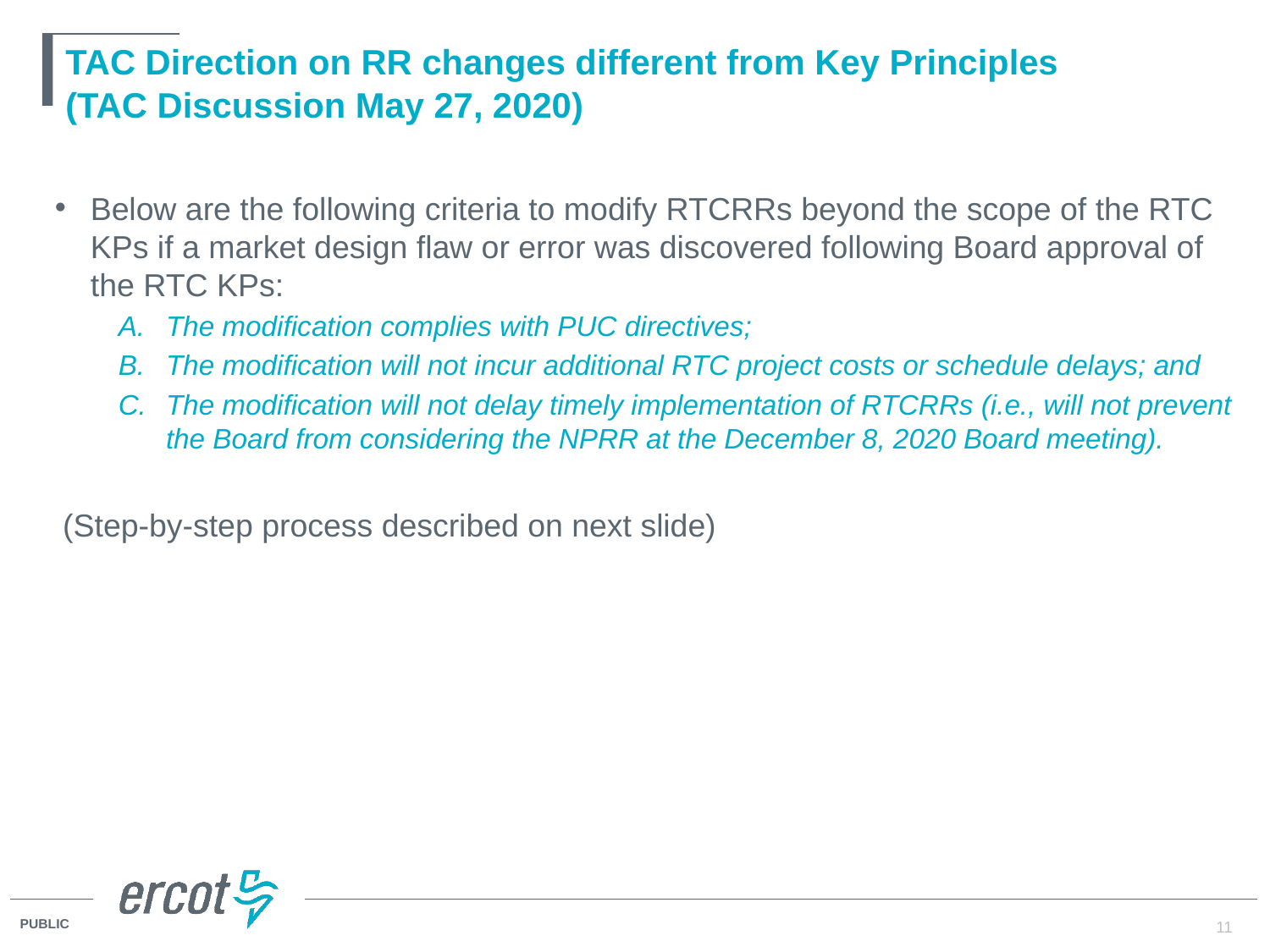

# TAC Direction on RR changes different from Key Principles (TAC Discussion May 27, 2020)

Below are the following criteria to modify RTCRRs beyond the scope of the RTC KPs if a market design flaw or error was discovered following Board approval of the RTC KPs:
The modification complies with PUC directives;
The modification will not incur additional RTC project costs or schedule delays; and
The modification will not delay timely implementation of RTCRRs (i.e., will not prevent the Board from considering the NPRR at the December 8, 2020 Board meeting).

(Step-by-step process described on next slide)

11